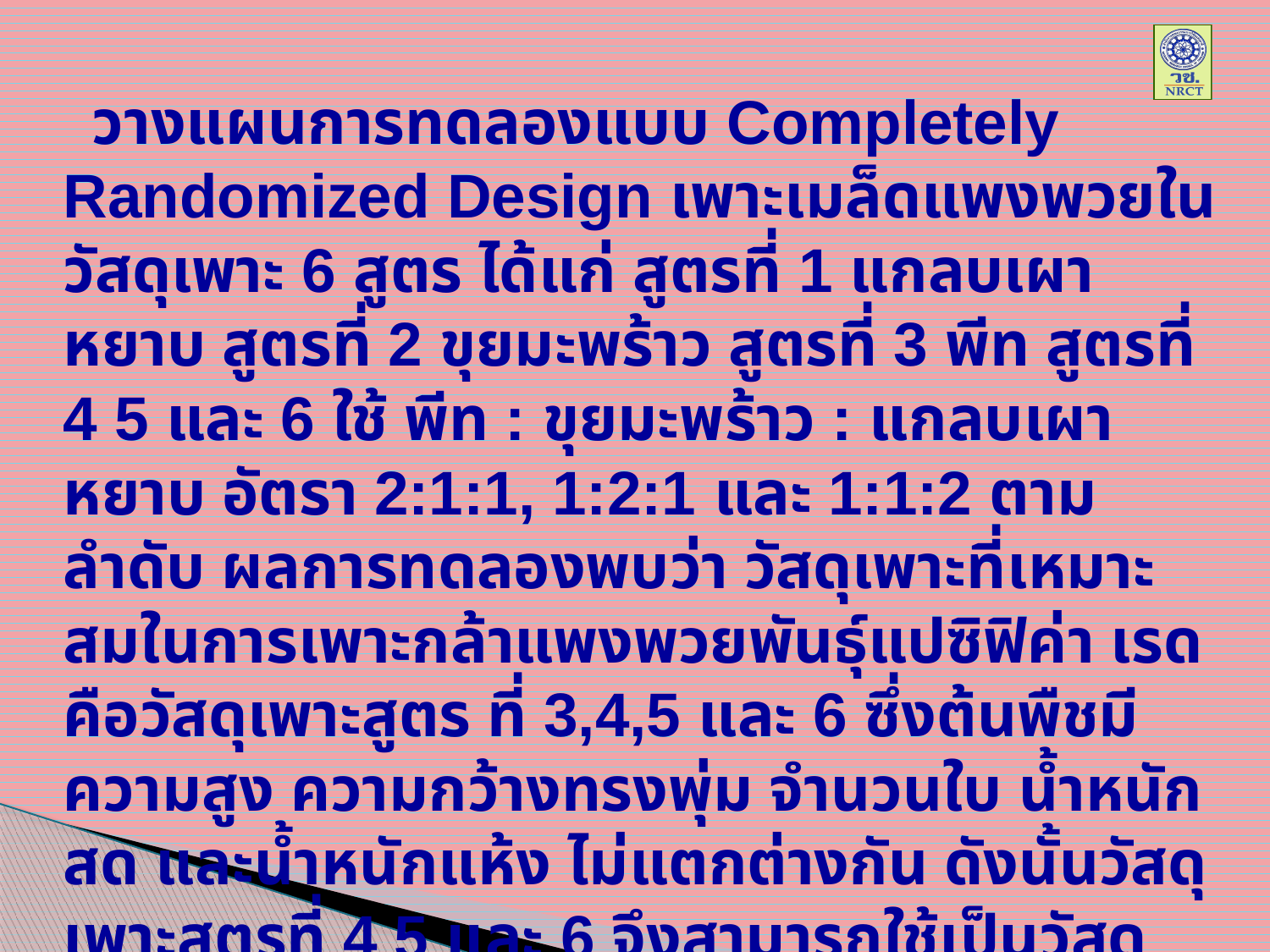

วางแผนการทดลองแบบ Completely Randomized Design เพาะเมล็ดแพงพวยในวัสดุเพาะ 6 สูตร ได้แก่ สูตรที่ 1 แกลบเผาหยาบ สูตรที่ 2 ขุยมะพร้าว สูตรที่ 3 พีท สูตรที่ 4 5 และ 6 ใช้ พีท : ขุยมะพร้าว : แกลบเผาหยาบ อัตรา 2:1:1, 1:2:1 และ 1:1:2 ตามลำดับ ผลการทดลองพบว่า วัสดุเพาะที่เหมาะสมในการเพาะกล้าแพงพวยพันธุ์แปซิฟิค่า เรด คือวัสดุเพาะสูตร ที่ 3,4,5 และ 6 ซึ่งต้นพืชมีความสูง ความกว้างทรงพุ่ม จำนวนใบ น้ำหนักสด และน้ำหนักแห้ง ไม่แตกต่างกัน ดังนั้นวัสดุเพาะสูตรที่ 4 5 และ 6 จึงสามารถใช้เป็นวัสดุเพาะกล้าแทนการใช้พีทได้ ทั้งนี้พบว่าสูตรที่ 5 ละ 6 สามารถลดปริมาณการใช้พีทลงได้ถึง 75 เปอร์เซ็นต์